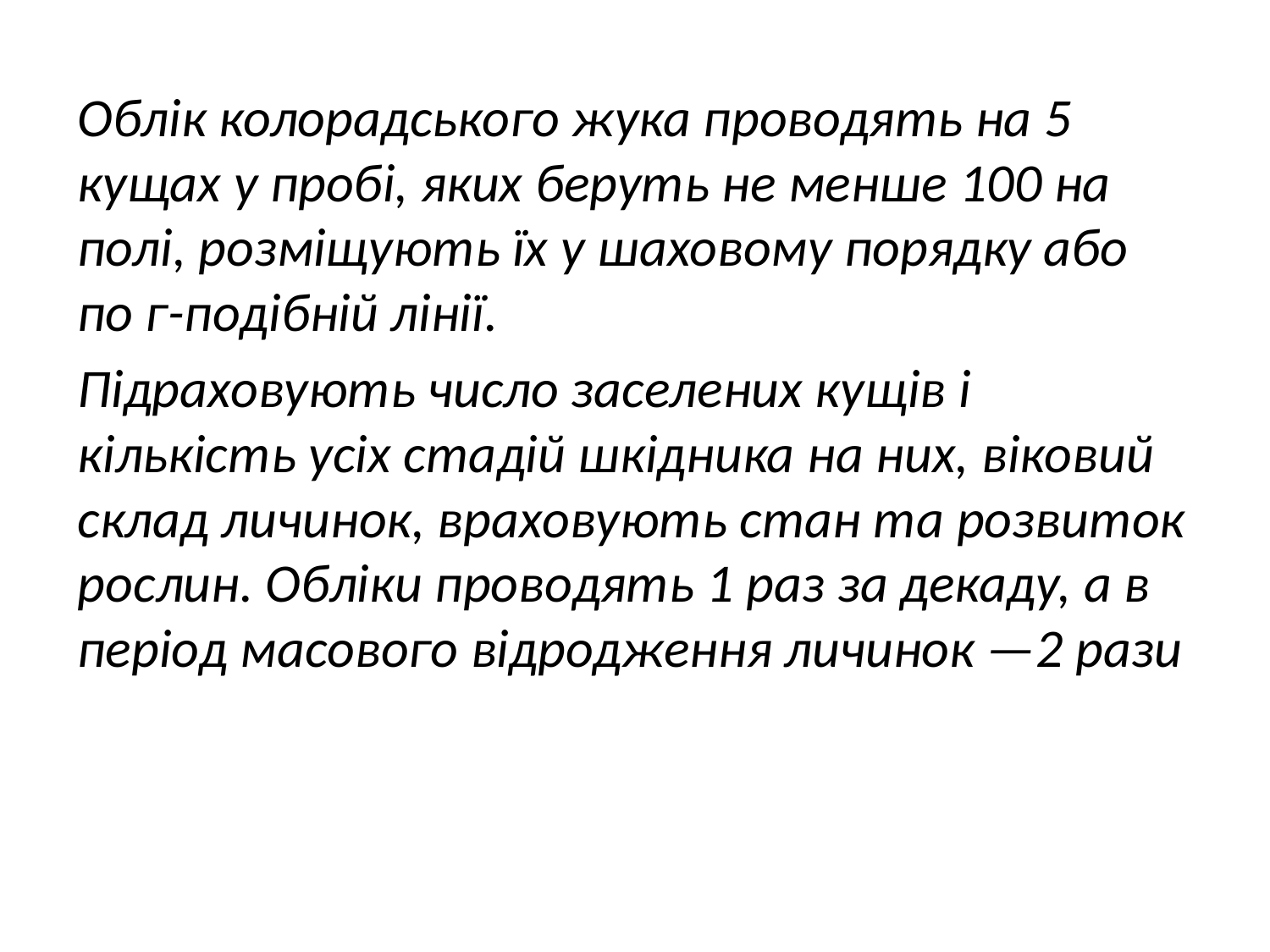

Облік колорадського жука проводять на 5 кущах у пробі, яких беруть не менше 100 на полі, розміщують їх у шаховому порядку або по г-подібній лінії.
Підраховують число заселених кущів і кількість усіх стадій шкідника на них, віковий склад личинок, враховують стан та розвиток рослин. Обліки проводять 1 раз за декаду, а в період масового відродження личинок —2 рази